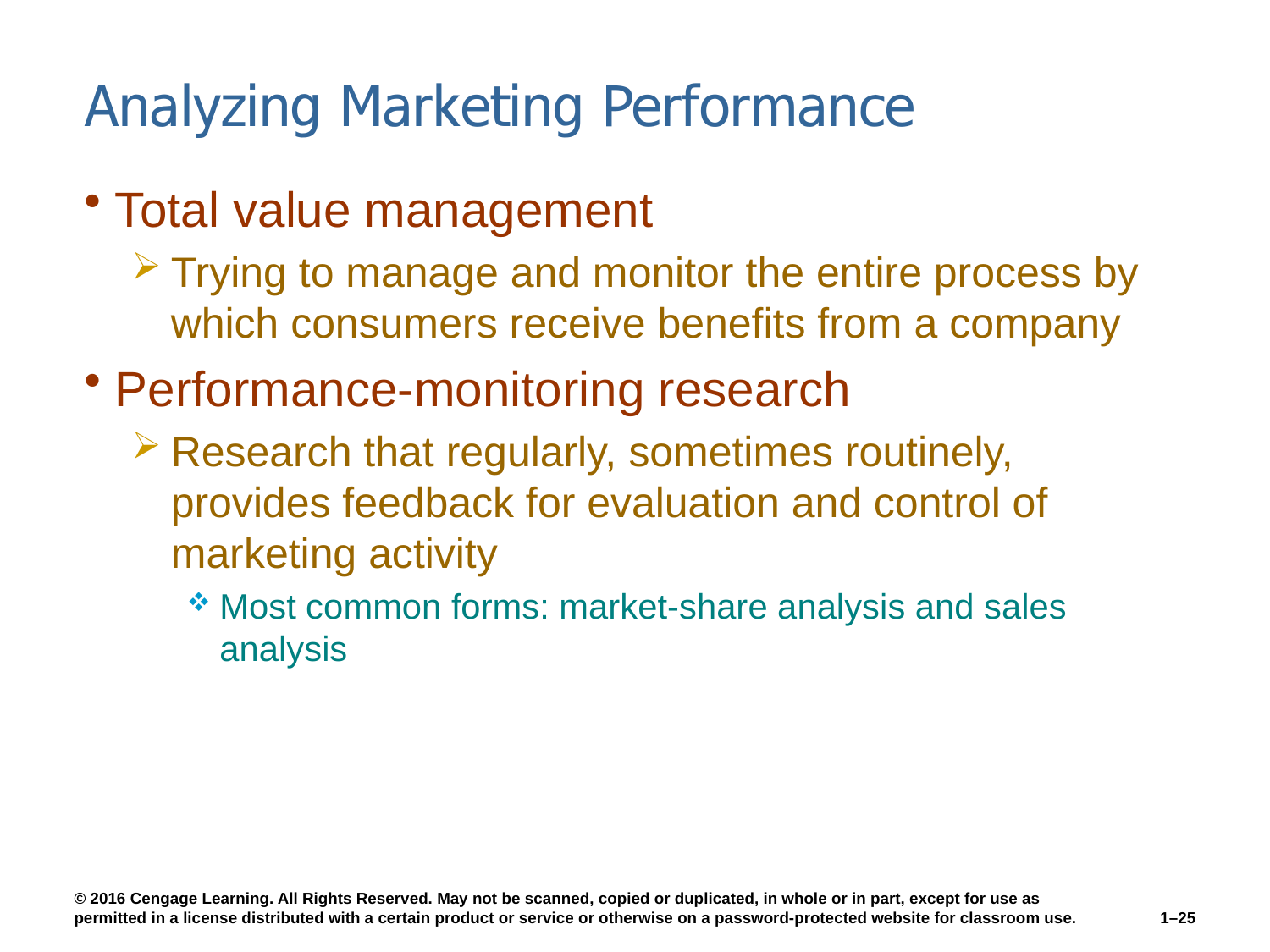

# Analyzing Marketing Performance
Total value management
Trying to manage and monitor the entire process by which consumers receive benefits from a company
Performance-monitoring research
Research that regularly, sometimes routinely, provides feedback for evaluation and control of marketing activity
Most common forms: market-share analysis and sales analysis
1–25
© 2016 Cengage Learning. All Rights Reserved. May not be scanned, copied or duplicated, in whole or in part, except for use as permitted in a license distributed with a certain product or service or otherwise on a password-protected website for classroom use.